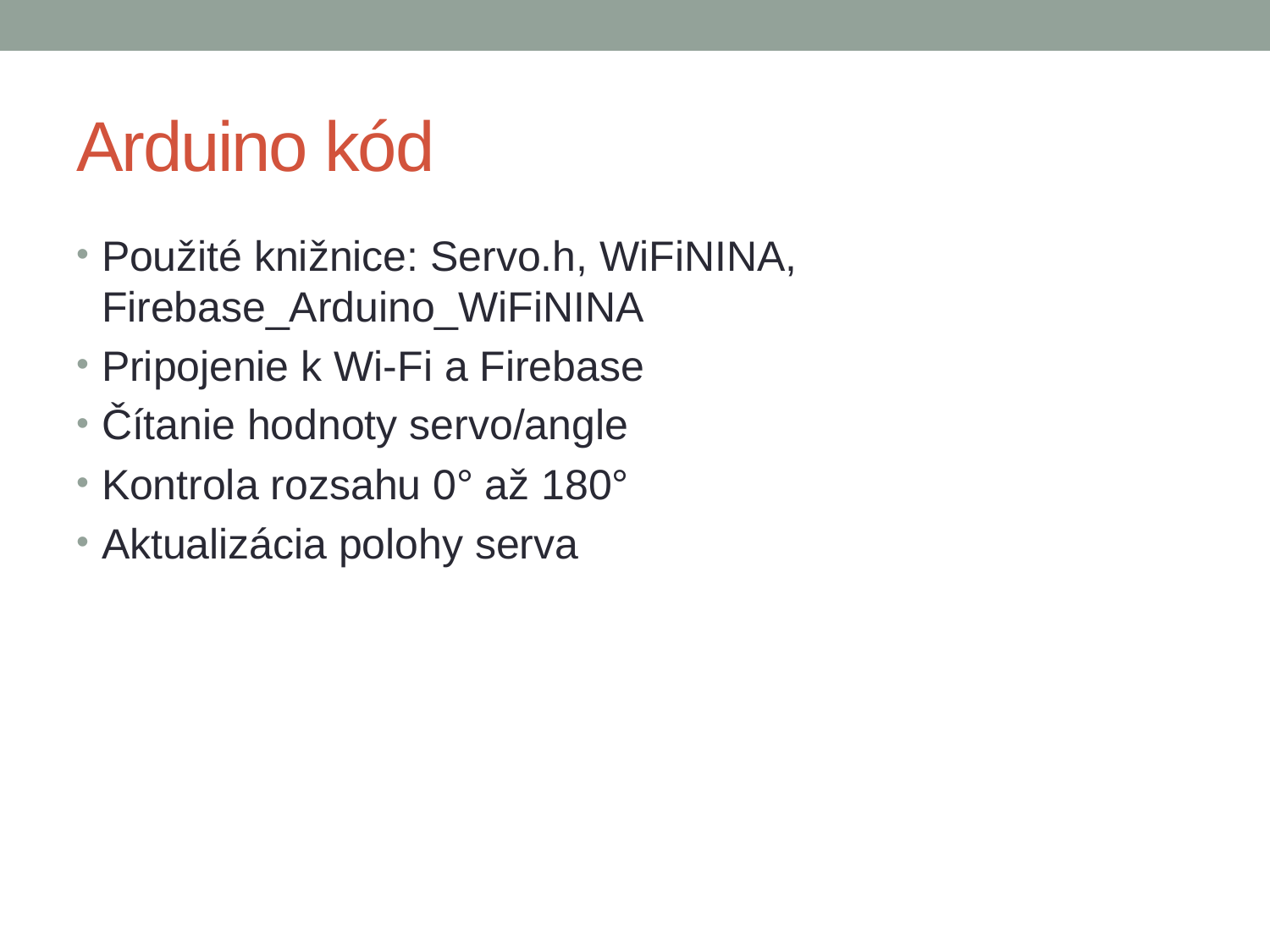

# Arduino kód
Použité knižnice: Servo.h, WiFiNINA, Firebase_Arduino_WiFiNINA
Pripojenie k Wi‑Fi a Firebase
Čítanie hodnoty servo/angle
Kontrola rozsahu 0° až 180°
Aktualizácia polohy serva